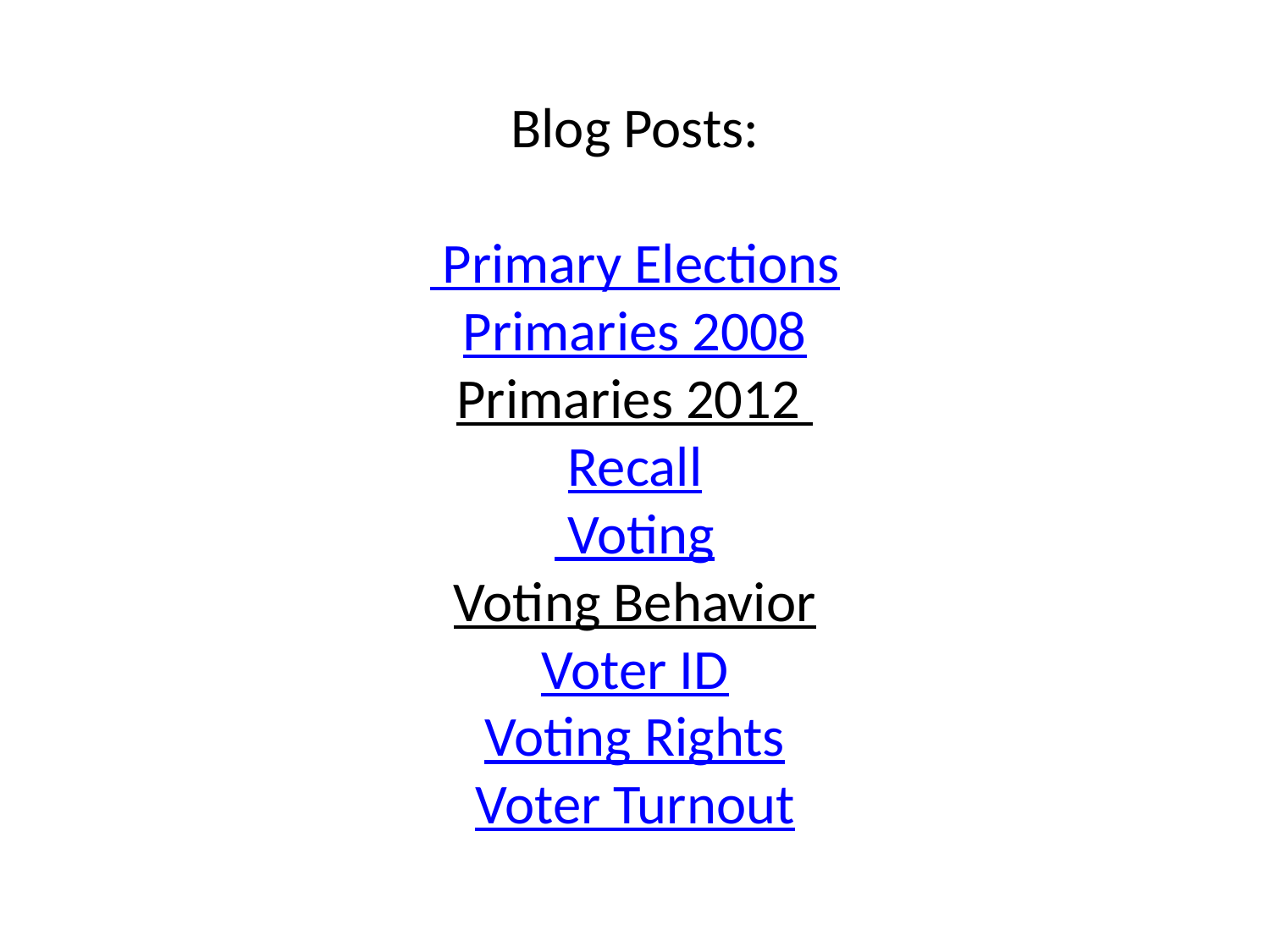

# Blog Posts: Primary Elections Primaries 2008 Primaries 2012 Recall Voting Voting Behavior Voter ID Voting Rights Voter Turnout